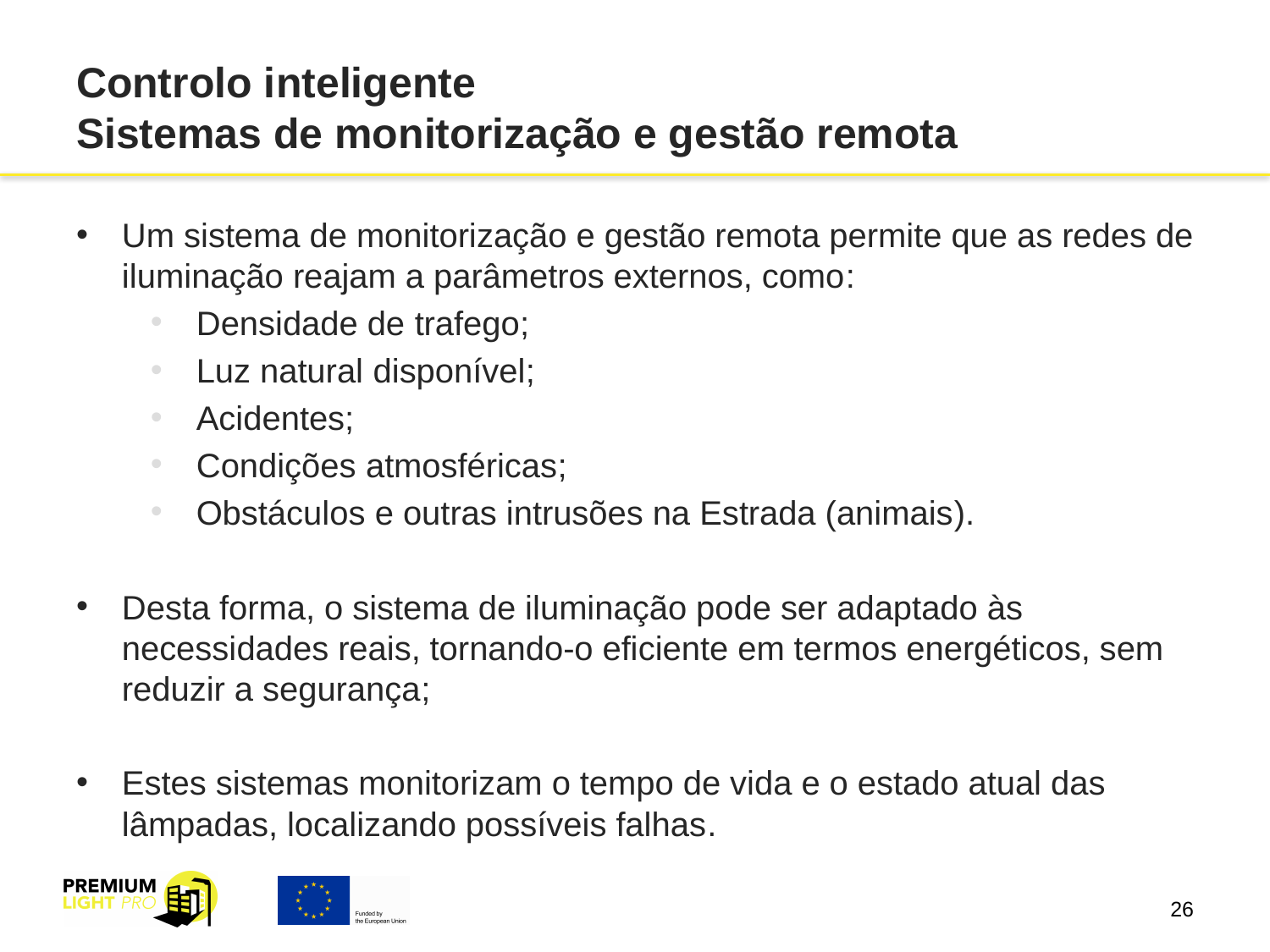

# Controlo inteligente Sistemas de monitorização e gestão remota
Um sistema de monitorização e gestão remota permite que as redes de iluminação reajam a parâmetros externos, como:
Densidade de trafego;
Luz natural disponível;
Acidentes;
Condições atmosféricas;
Obstáculos e outras intrusões na Estrada (animais).

Desta forma, o sistema de iluminação pode ser adaptado às necessidades reais, tornando-o eficiente em termos energéticos, sem reduzir a segurança;

Estes sistemas monitorizam o tempo de vida e o estado atual das lâmpadas, localizando possíveis falhas.